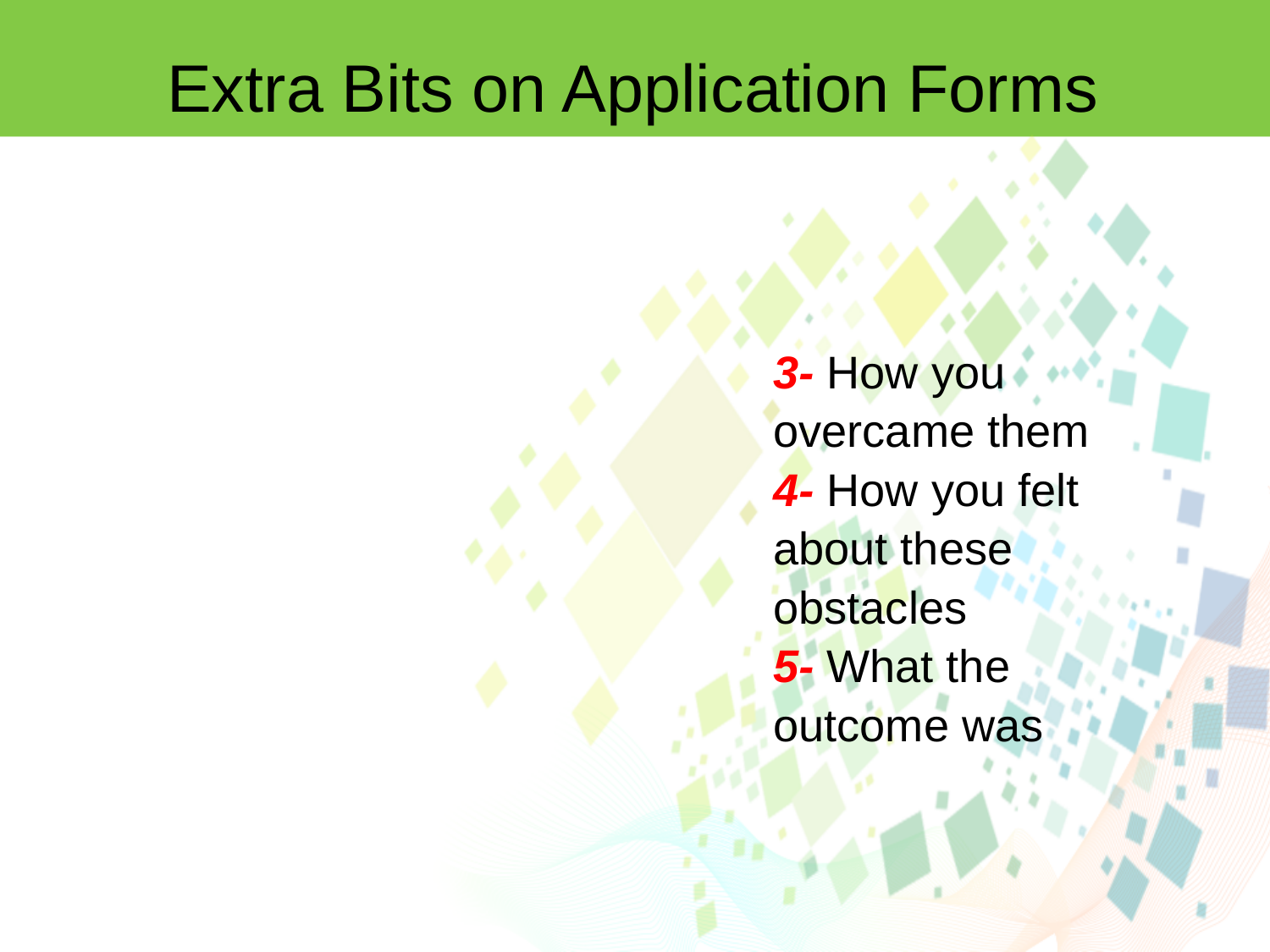

Extra Bits on Application Forms
3- How you overcame them
4- How you felt about these obstacles
5- What the outcome was